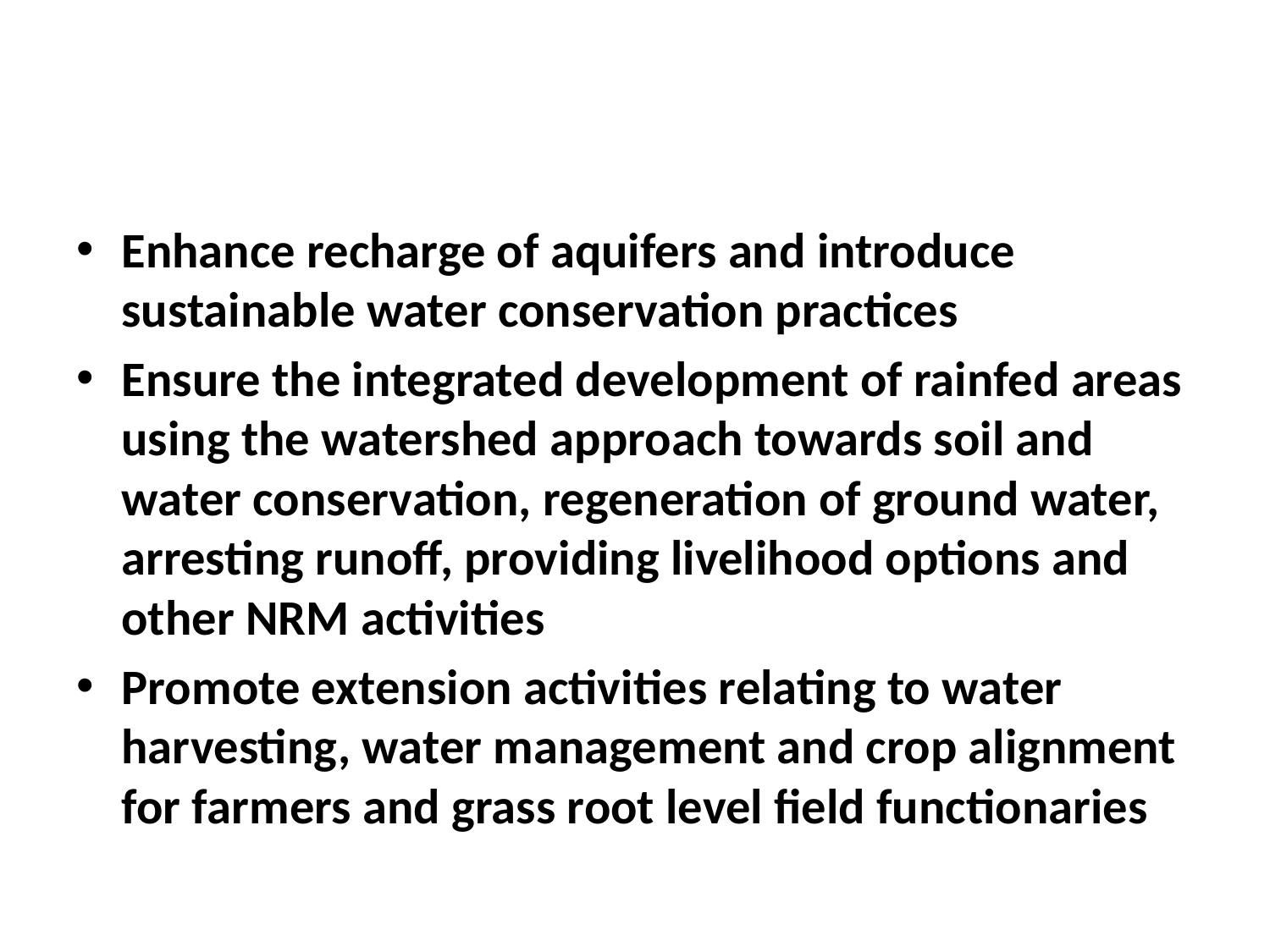

#
Enhance recharge of aquifers and introduce sustainable water conservation practices
Ensure the integrated development of rainfed areas using the watershed approach towards soil and water conservation, regeneration of ground water, arresting runoff, providing livelihood options and other NRM activities
Promote extension activities relating to water harvesting, water management and crop alignment for farmers and grass root level field functionaries